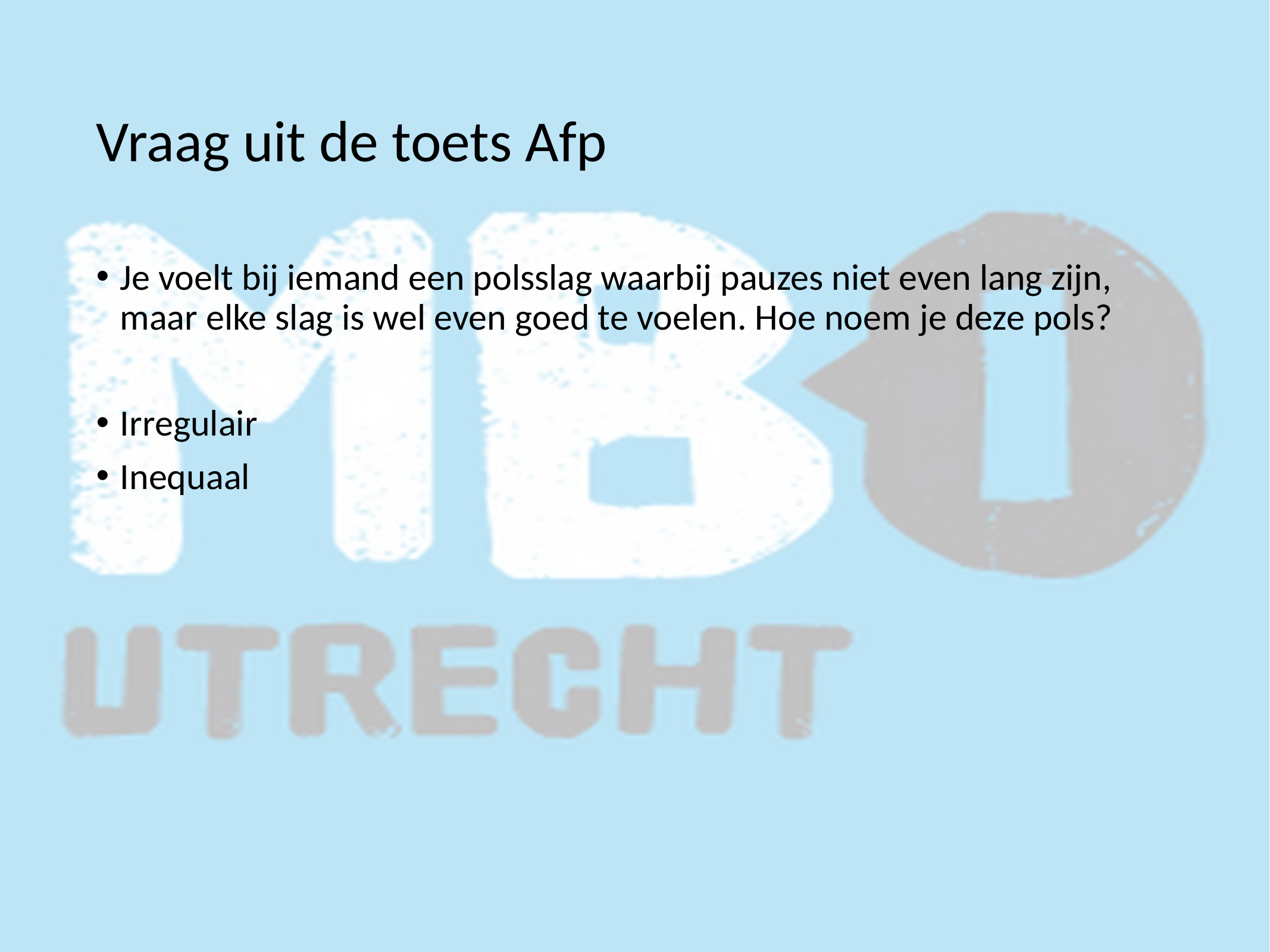

# Vraag uit de toets Afp
Je voelt bij iemand een polsslag waarbij pauzes niet even lang zijn, maar elke slag is wel even goed te voelen. Hoe noem je deze pols?

Irregulair
Inequaal